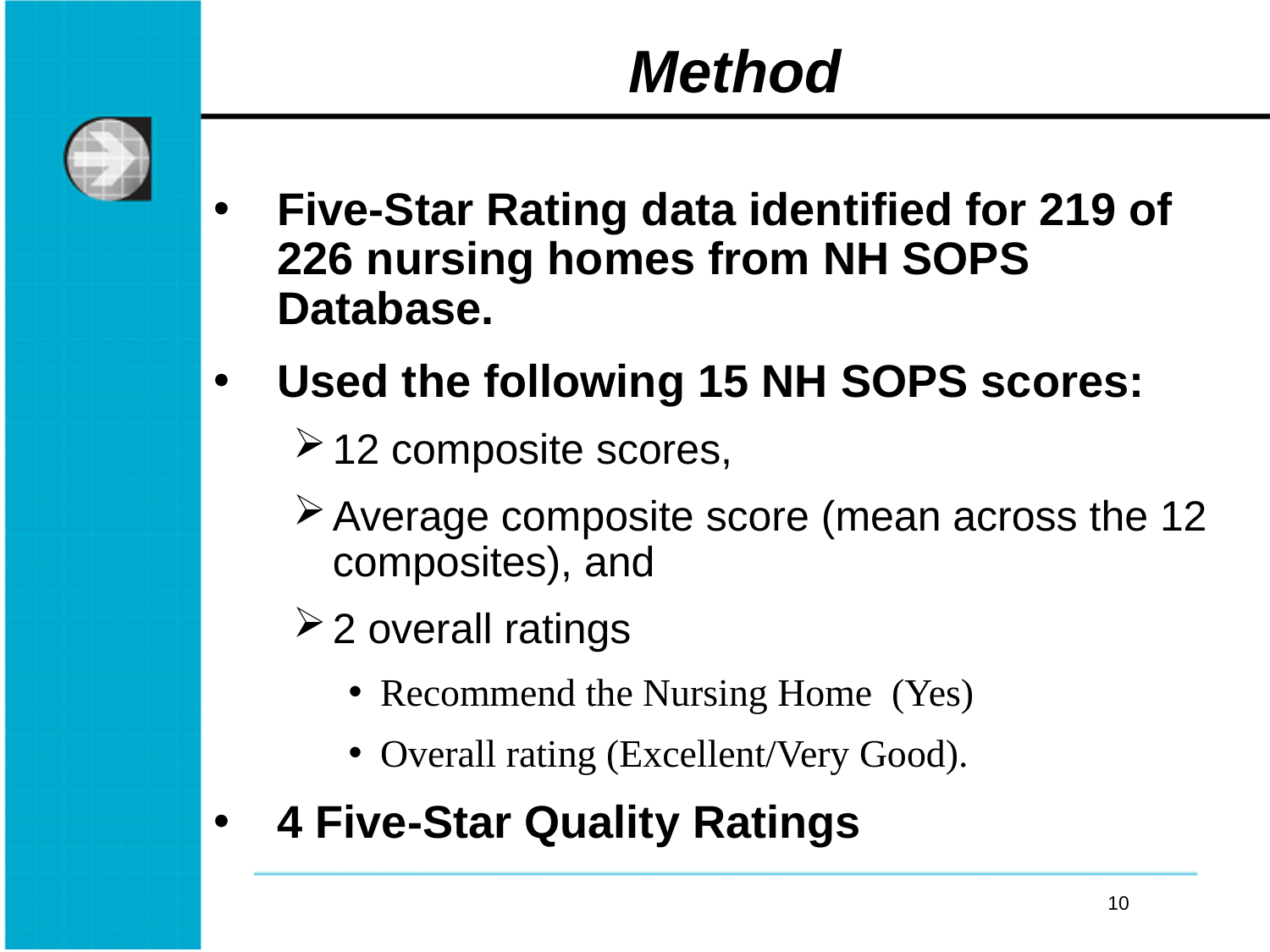

# Method

Five-Star Rating data identified for 219 of 226 nursing homes from NH SOPS Database.
Used the following 15 NH SOPS scores:
12 composite scores,
Average composite score (mean across the 12 composites), and
2 overall ratings
Recommend the Nursing Home  (Yes)
Overall rating (Excellent/Very Good).
4 Five-Star Quality Ratings